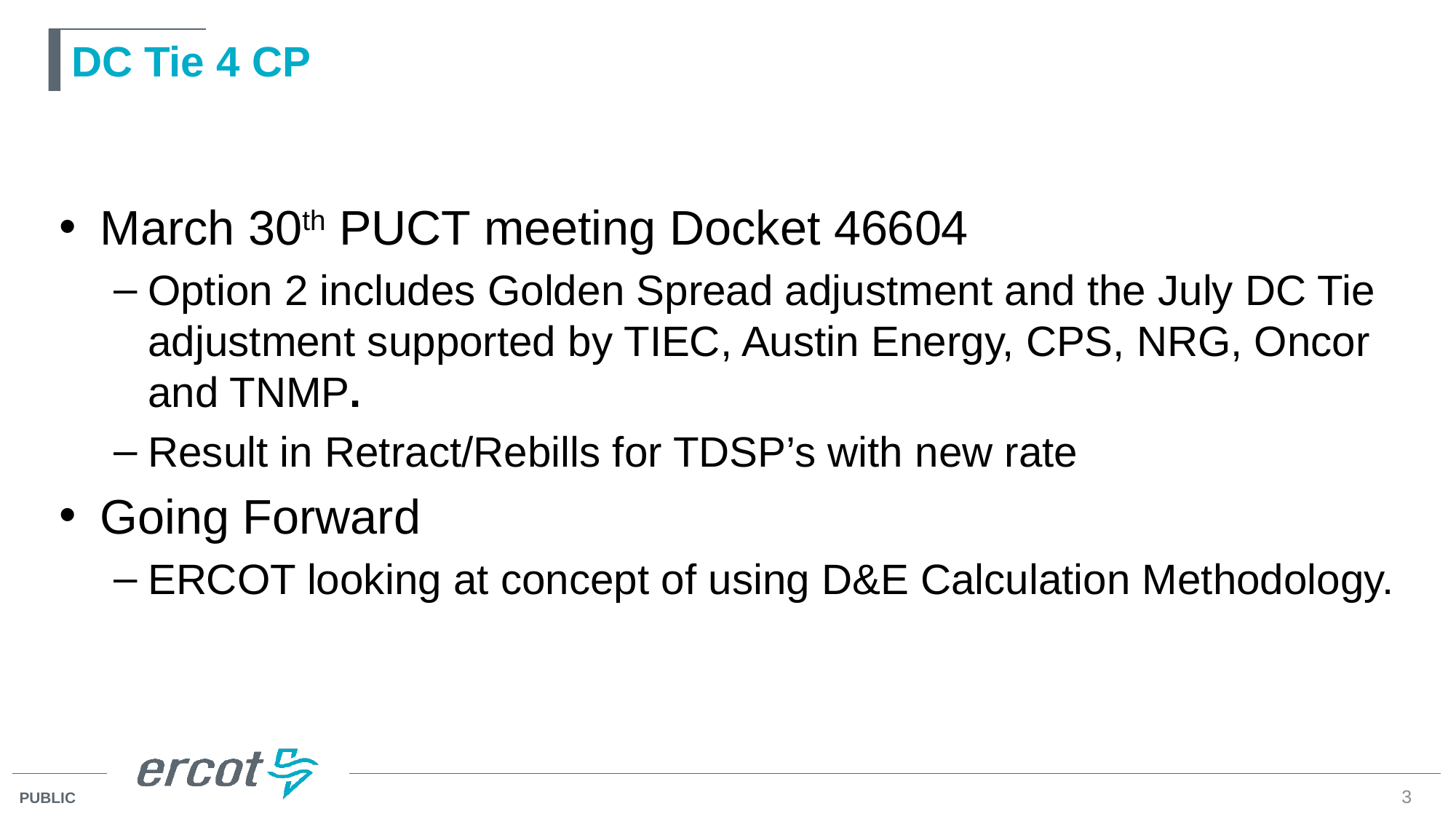

# DC Tie 4 CP
March 30th PUCT meeting Docket 46604
Option 2 includes Golden Spread adjustment and the July DC Tie adjustment supported by TIEC, Austin Energy, CPS, NRG, Oncor and TNMP.
Result in Retract/Rebills for TDSP’s with new rate
Going Forward
ERCOT looking at concept of using D&E Calculation Methodology.
3